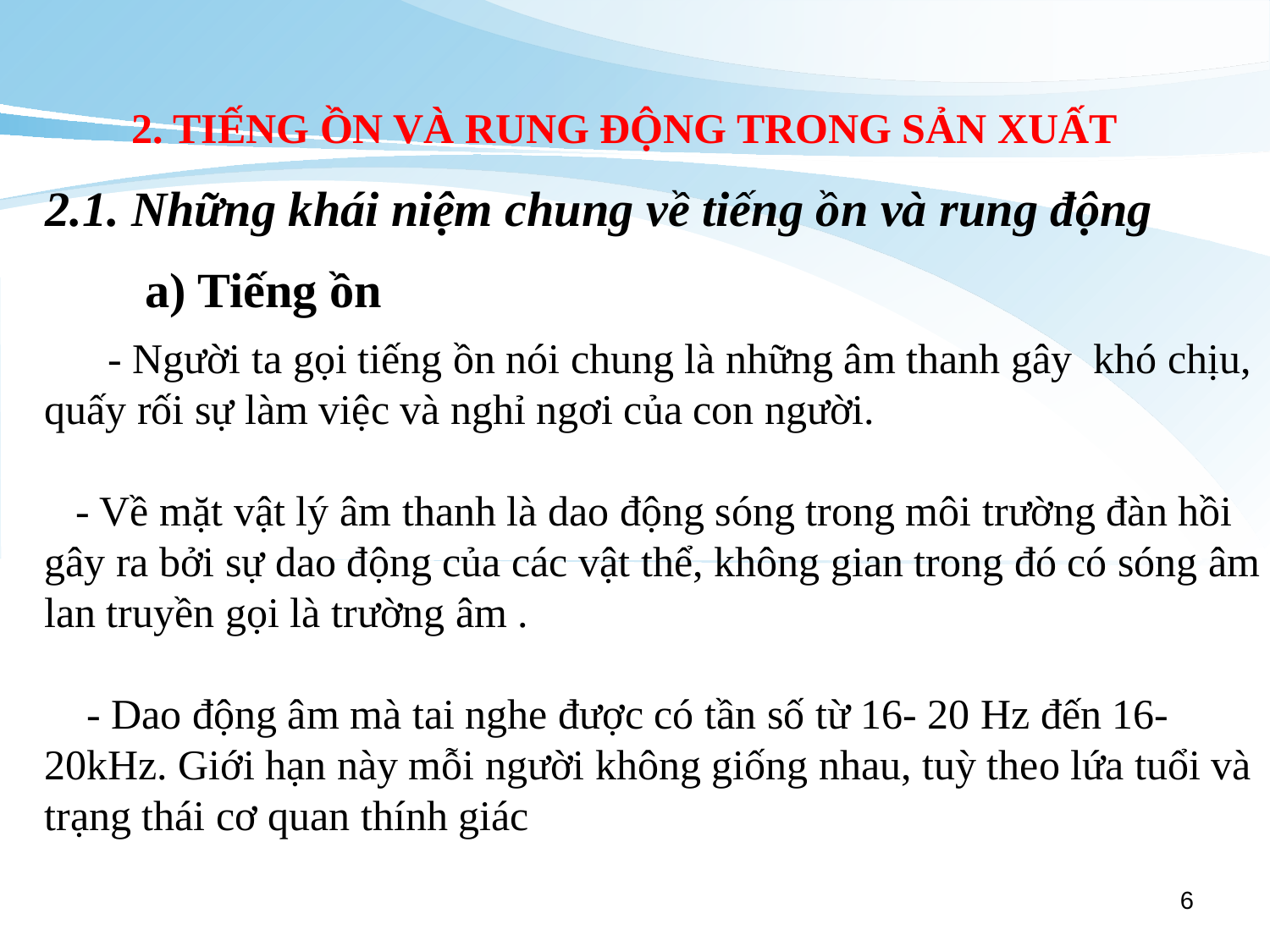

2. TIẾNG ỒN VÀ RUNG ĐỘNG TRONG SẢN XUẤT
# 2.1. Những khái niệm chung về tiếng ồn và rung động
a) Tiếng ồn
      - Người ta gọi tiếng ồn nói chung là những âm thanh gây  khó chịu, quấy rối sự làm việc và nghỉ ngơi của con người.

   - Về mặt vật lý âm thanh là dao động sóng trong môi trường đàn hồi gây ra bởi sự dao động của các vật thể, không gian trong đó có sóng âm lan truyền gọi là trường âm .

    - Dao động âm mà tai nghe được có tần số từ 16- 20 Hz đến 16- 20kHz. Giới hạn này mỗi người không giống nhau, tuỳ theo lứa tuổi và trạng thái cơ quan thính giác

6